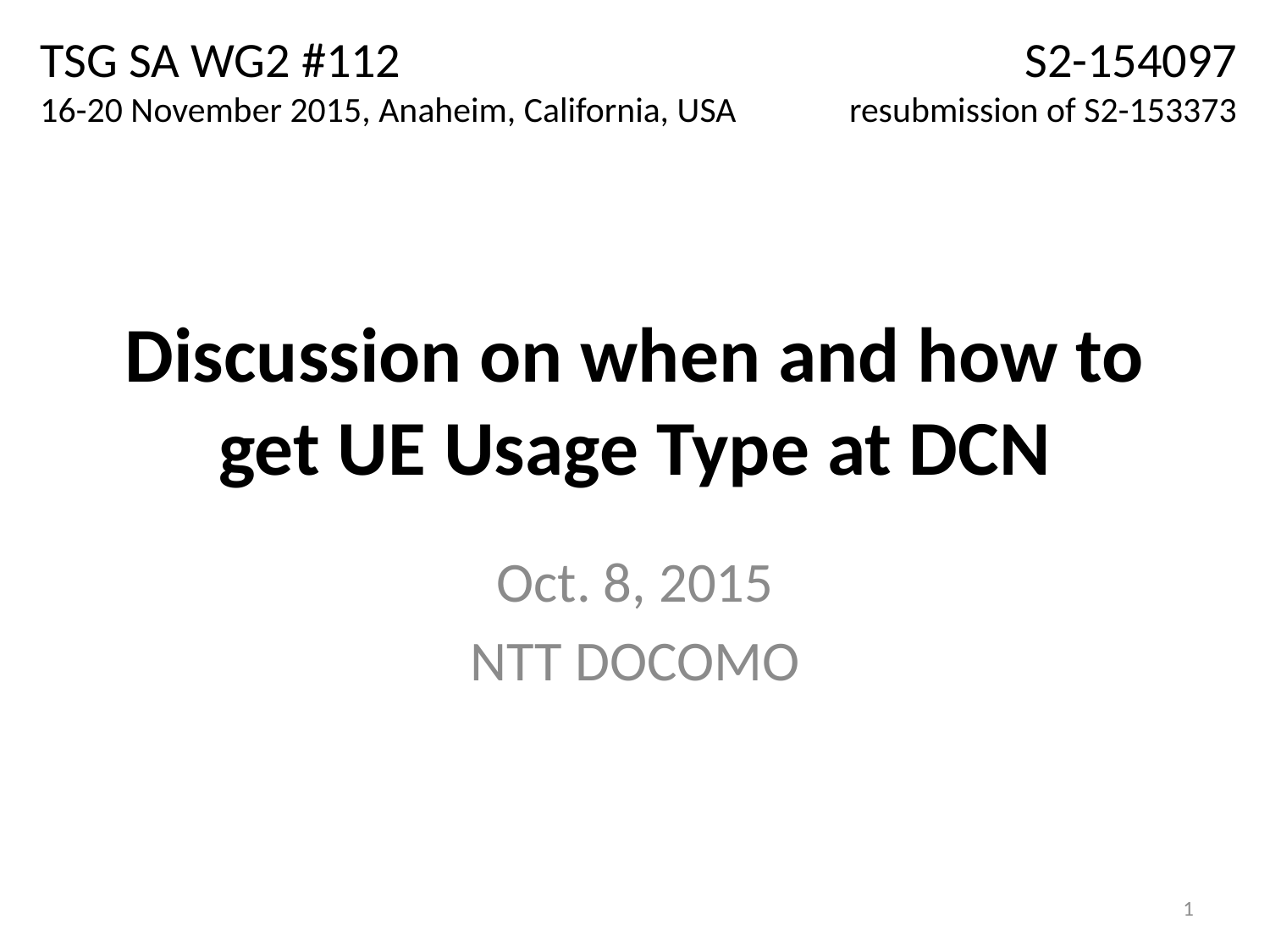

TSG SA WG2 #112
16-20 November 2015, Anaheim, California, USA
S2-154097
resubmission of S2-153373
# Discussion on when and how to get UE Usage Type at DCN
Oct. 8, 2015
NTT DOCOMO
1